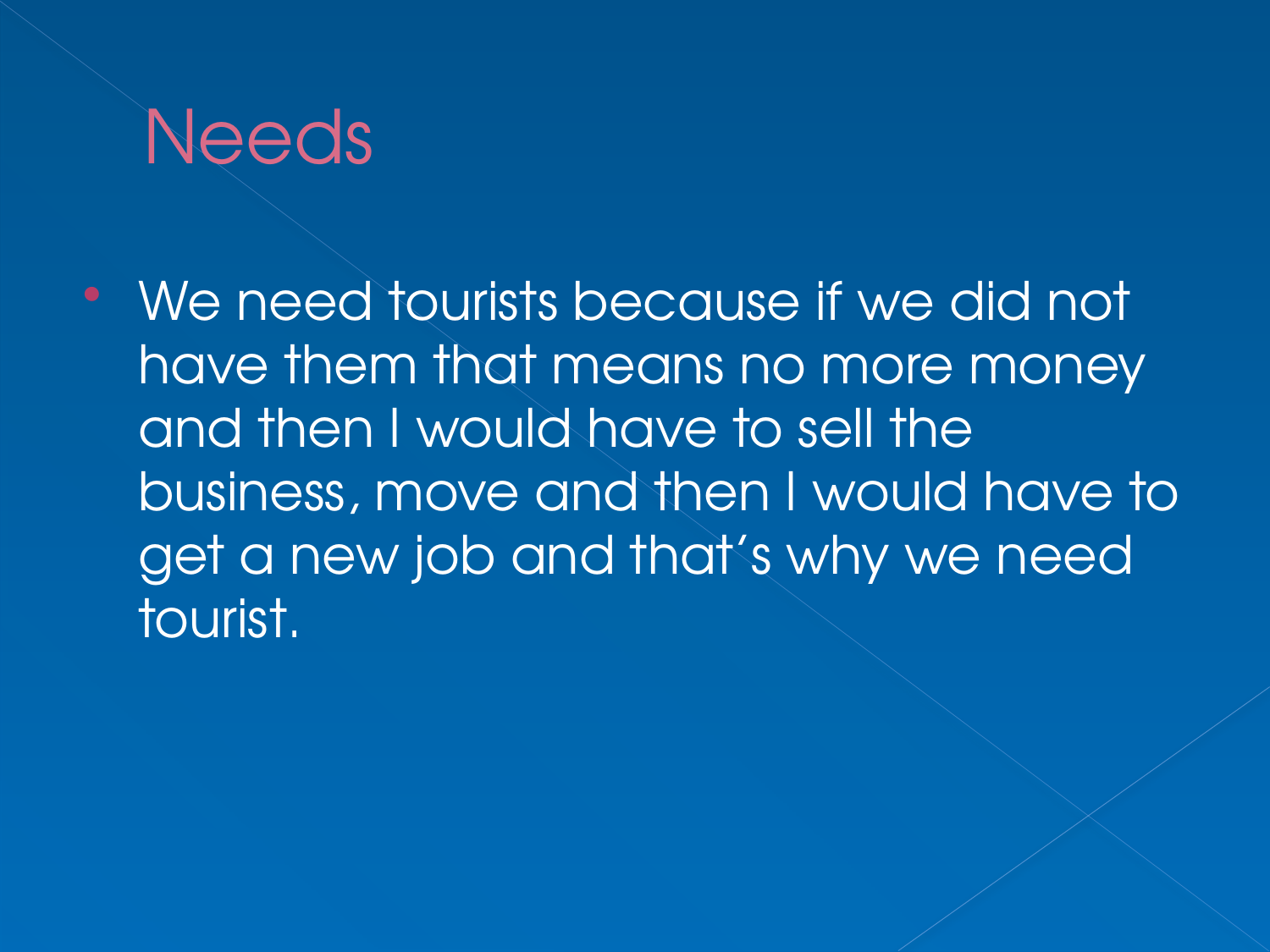

# Needs
We need tourists because if we did not have them that means no more money and then I would have to sell the business, move and then I would have to get a new job and that’s why we need tourist.